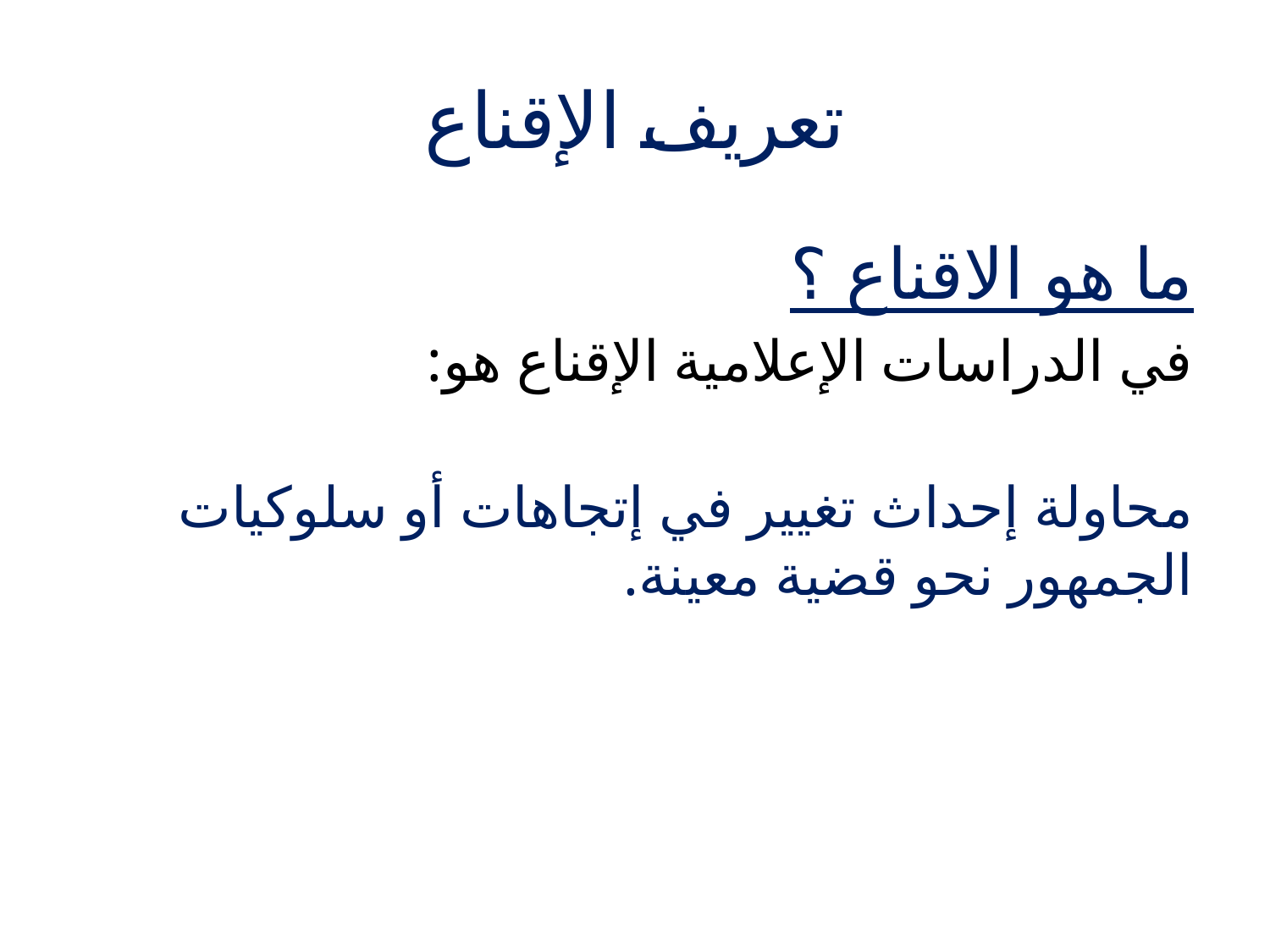

# تعريف الإقناع
ما هو الاقناع ؟
في الدراسات الإعلامية الإقناع هو:
محاولة إحداث تغيير في إتجاهات أو سلوكيات الجمهور نحو قضية معينة.